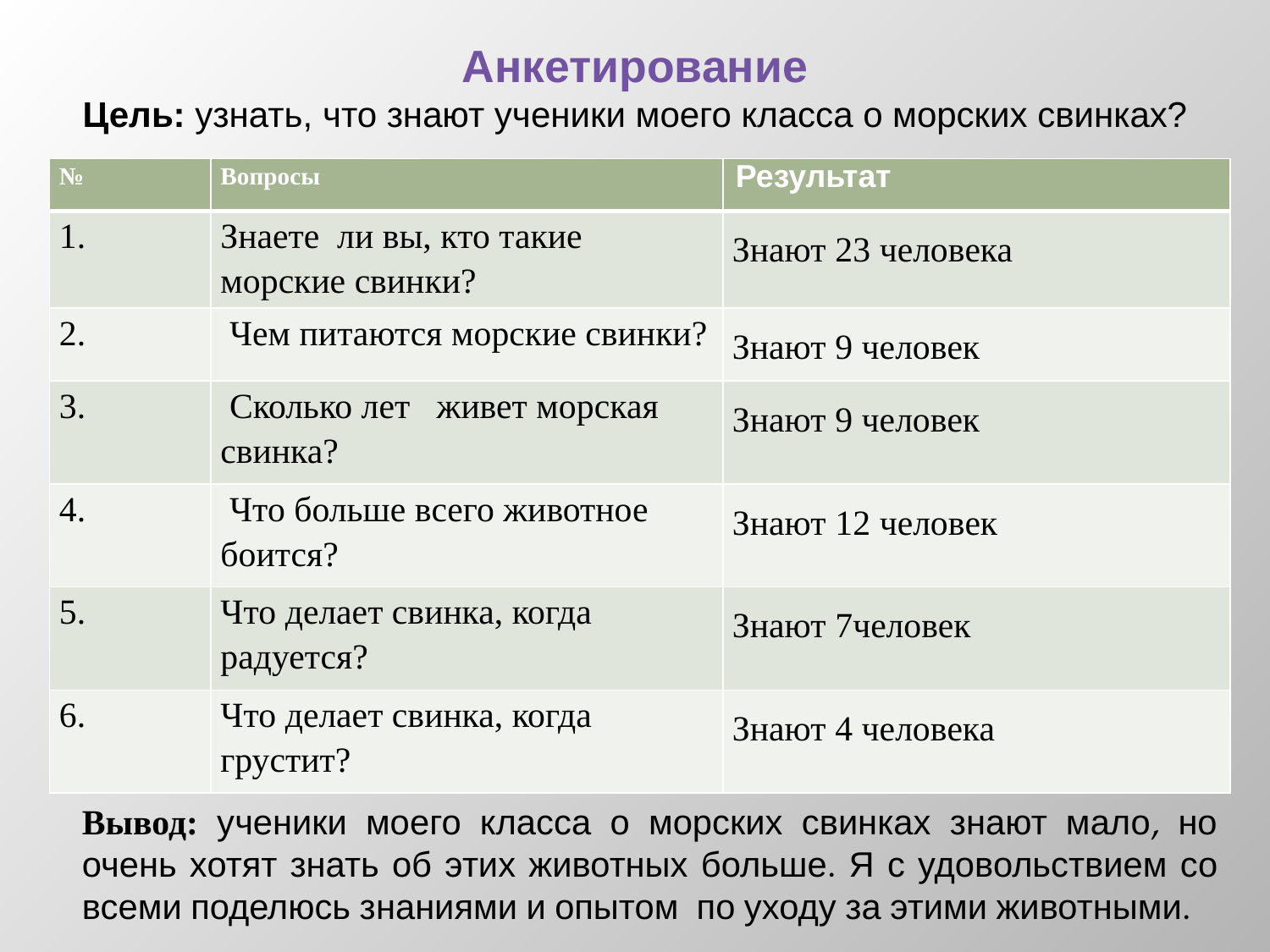

# Анкетирование Цель: узнать, что знают ученики моего класса о морских свинках?
| № | Вопросы | Результат |
| --- | --- | --- |
| 1. | Знаете ли вы, кто такие морские свинки? | Знают 23 человека |
| 2. | Чем питаются морские свинки? | Знают 9 человек |
| 3. | Сколько лет живет морская свинка? | Знают 9 человек |
| 4. | Что больше всего животное боится? | Знают 12 человек |
| 5. | Что делает свинка, когда радуется? | Знают 7человек |
| 6. | Что делает свинка, когда грустит? | Знают 4 человека |

Вывод: ученики моего класса о морских свинках знают мало, но очень хотят знать об этих животных больше. Я с удовольствием со всеми поделюсь знаниями и опытом  по уходу за этими животными.